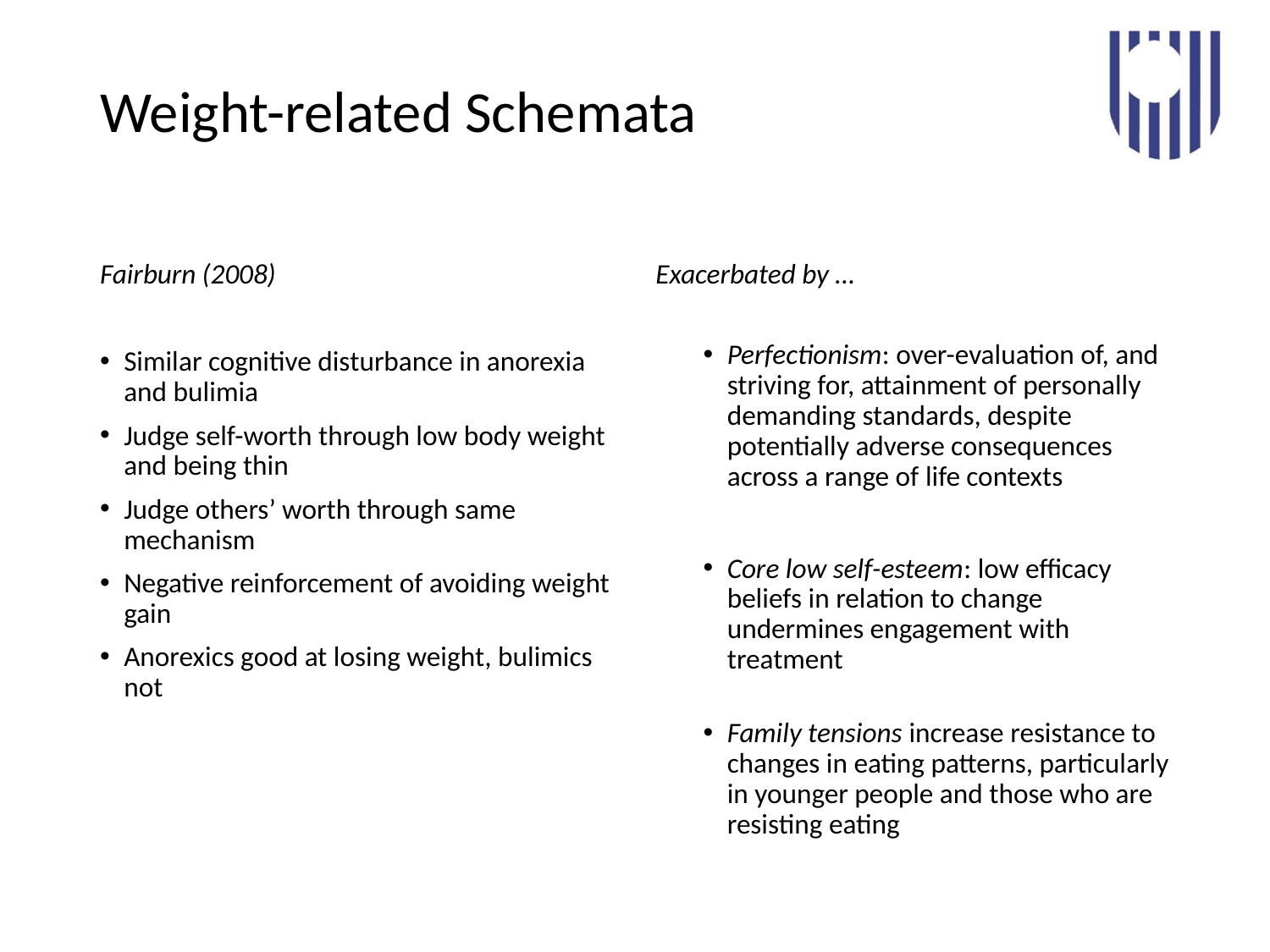

# Weight-related Schemata
Fairburn (2008)

Similar cognitive disturbance in anorexia and bulimia
Judge self-worth through low body weight and being thin
Judge others’ worth through same mechanism
Negative reinforcement of avoiding weight gain
Anorexics good at losing weight, bulimics not
Exacerbated by …

Perfectionism: over-evaluation of, and striving for, attainment of personally demanding standards, despite potentially adverse consequences across a range of life contexts

Core low self-esteem: low efficacy beliefs in relation to change undermines engagement with treatment

Family tensions increase resistance to changes in eating patterns, particularly in younger people and those who are resisting eating